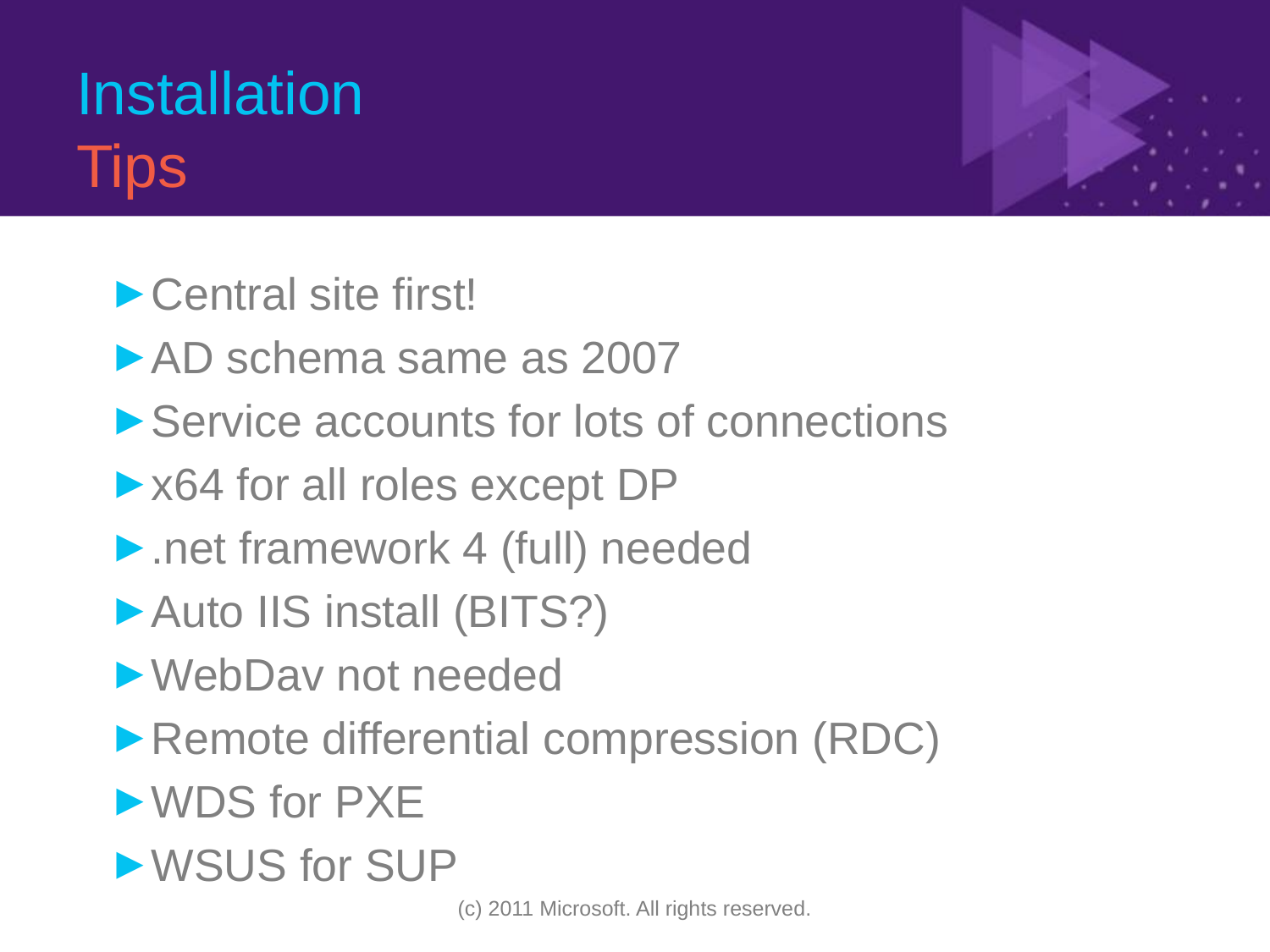

# Installation Tips

Central site first!
AD schema same as 2007
Service accounts for lots of connections
x64 for all roles except DP
.net framework 4 (full) needed
Auto IIS install (BITS?)
WebDav not needed
Remote differential compression (RDC)
WDS for PXE
WSUS for SUP

(c) 2011 Microsoft. All rights reserved.